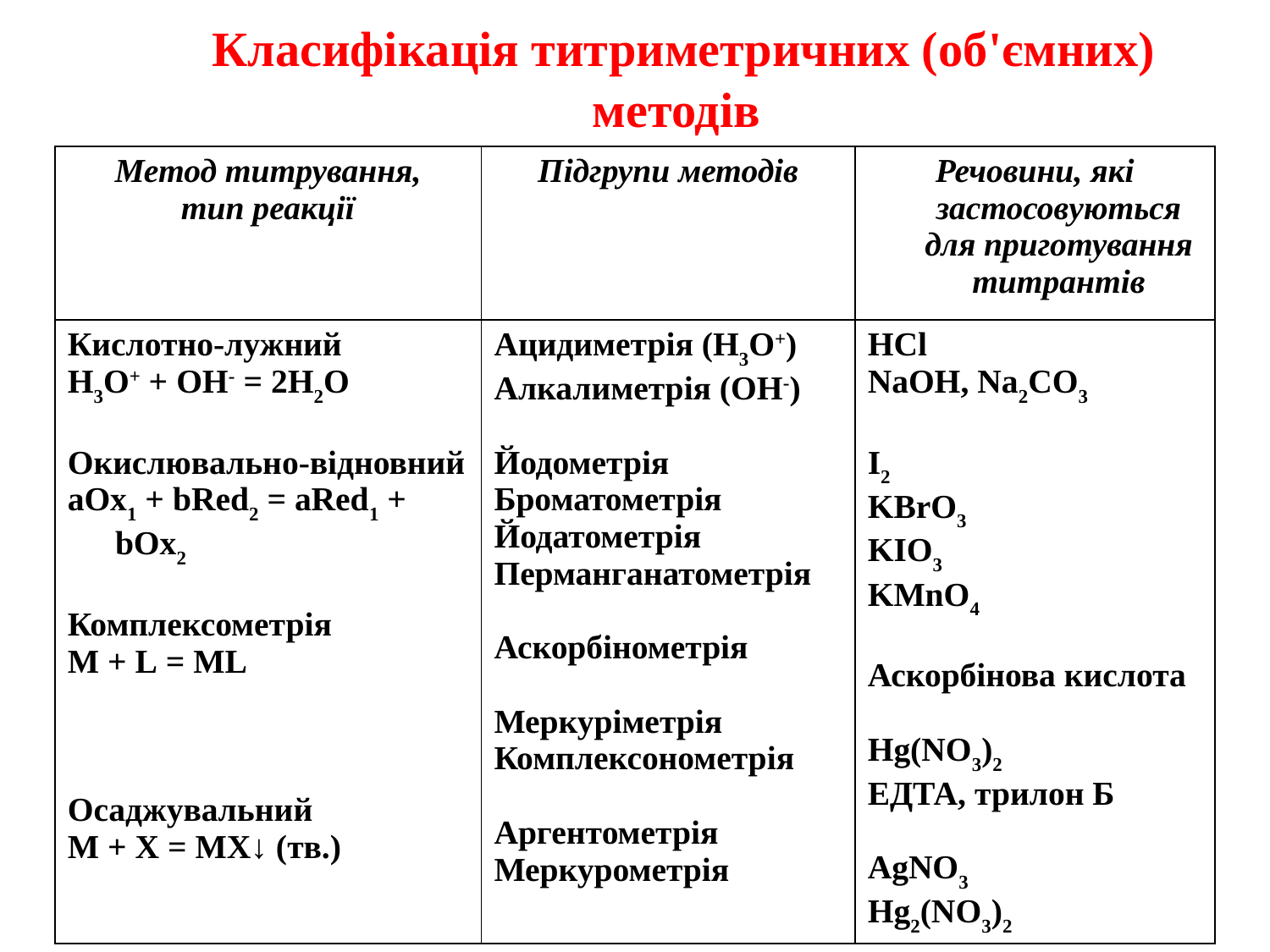

# Класифікація титриметричних (об'ємних) методів
| Метод титрування, тип реакції | Підгрупи методів | Речовини, які застосовуються для приготування титрантів |
| --- | --- | --- |
| Кислотно-лужний H3O+ + OH- = 2H2O Окислювально-відновний аOx1­ + bRed2 = aRed1 + bOx2 Комплексометрія M + L = ML Осаджувальний M + X = MX↓ (тв.) | Ацидиметрія (H3O+) Алкалиметрія (ОН-) Йодометрія Броматометрія Йодатометрія Перманганатометрія Аскорбінометрія Меркуріметрія Комплексонометрія Аргентометрія Меркурометрія | HСl NaOH, Na2CO3 I2 KBrO3 KIO3 KMnO4 Аскорбінова кислота Hg(NO3)2 ЕДТА, трилон Б AgNO3 Hg2(NO3)2 |